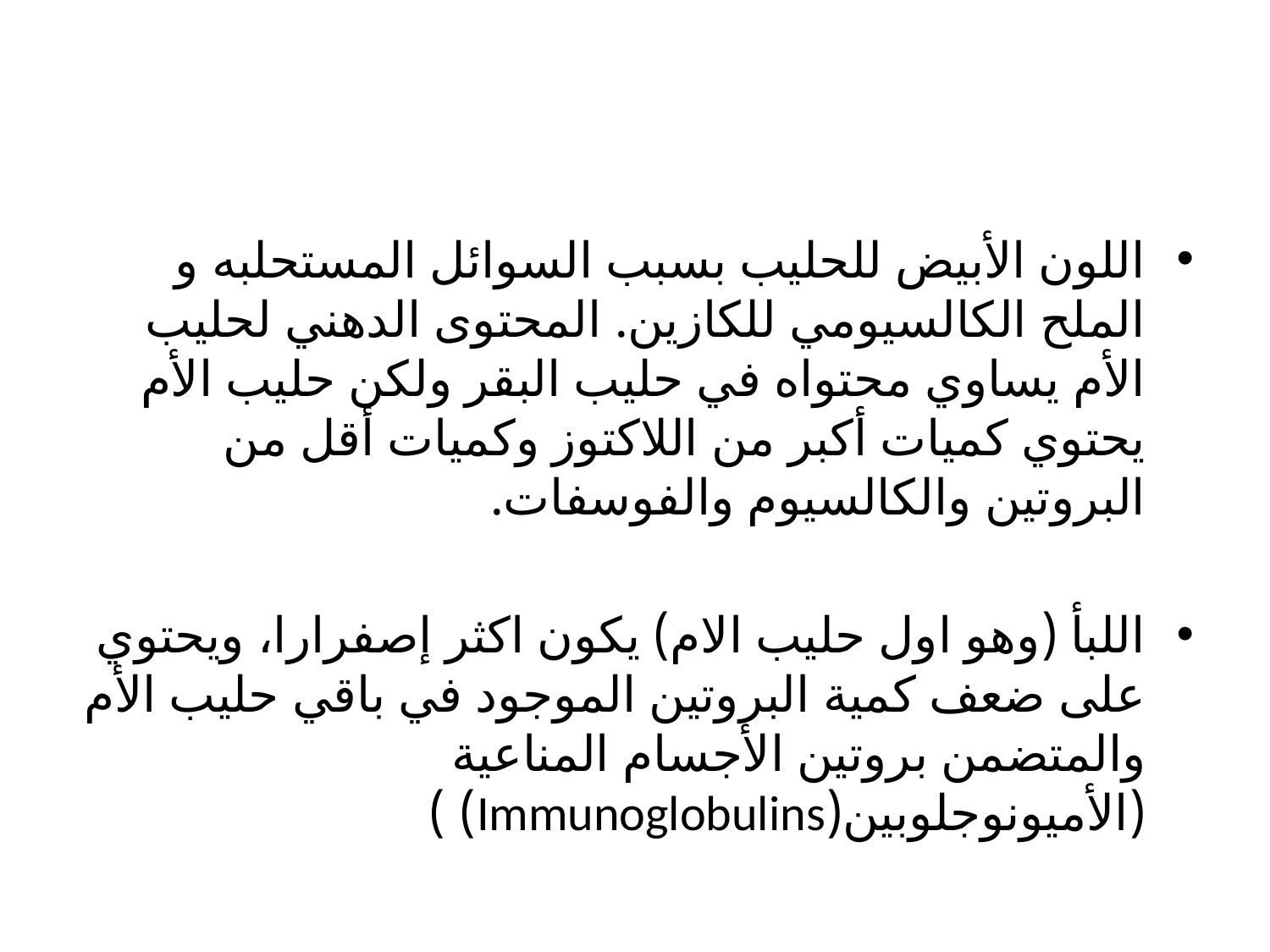

#
اللون الأبيض للحليب بسبب السوائل المستحلبه و الملح الكالسيومي للكازين. المحتوى الدهني لحليب الأم يساوي محتواه في حليب البقر ولكن حليب الأم يحتوي كميات أكبر من اللاكتوز وكميات أقل من البروتين والكالسيوم والفوسفات.

اللبأ (وهو اول حليب الام) يكون اكثر إصفرارا، ويحتوي على ضعف كمية البروتين الموجود في باقي حليب الأم والمتضمن بروتين الأجسام المناعية (الأميونوجلوبين(Immunoglobulins) )